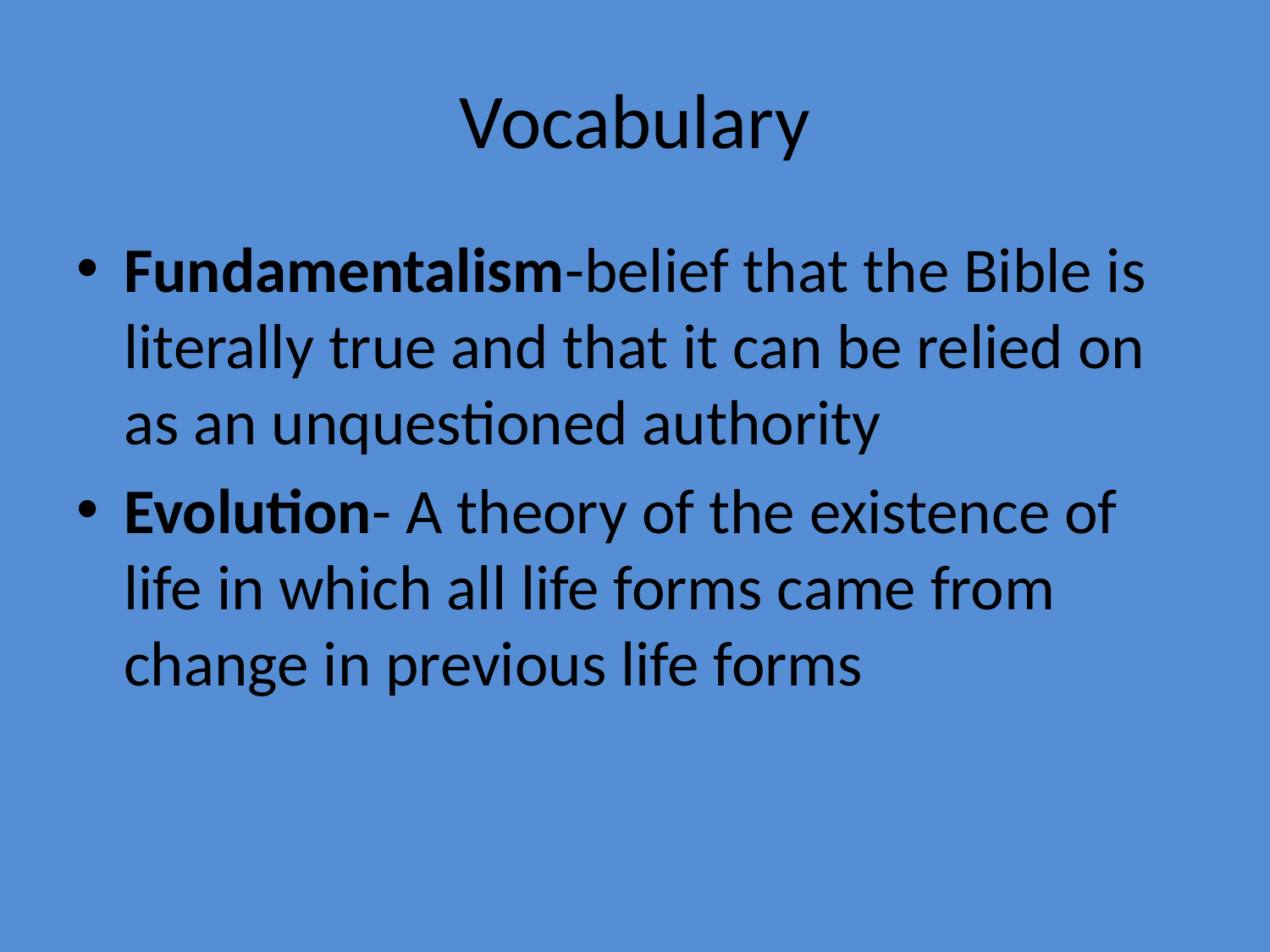

# Vocabulary
Fundamentalism-belief that the Bible is literally true and that it can be relied on as an unquestioned authority
Evolution- A theory of the existence of life in which all life forms came from change in previous life forms